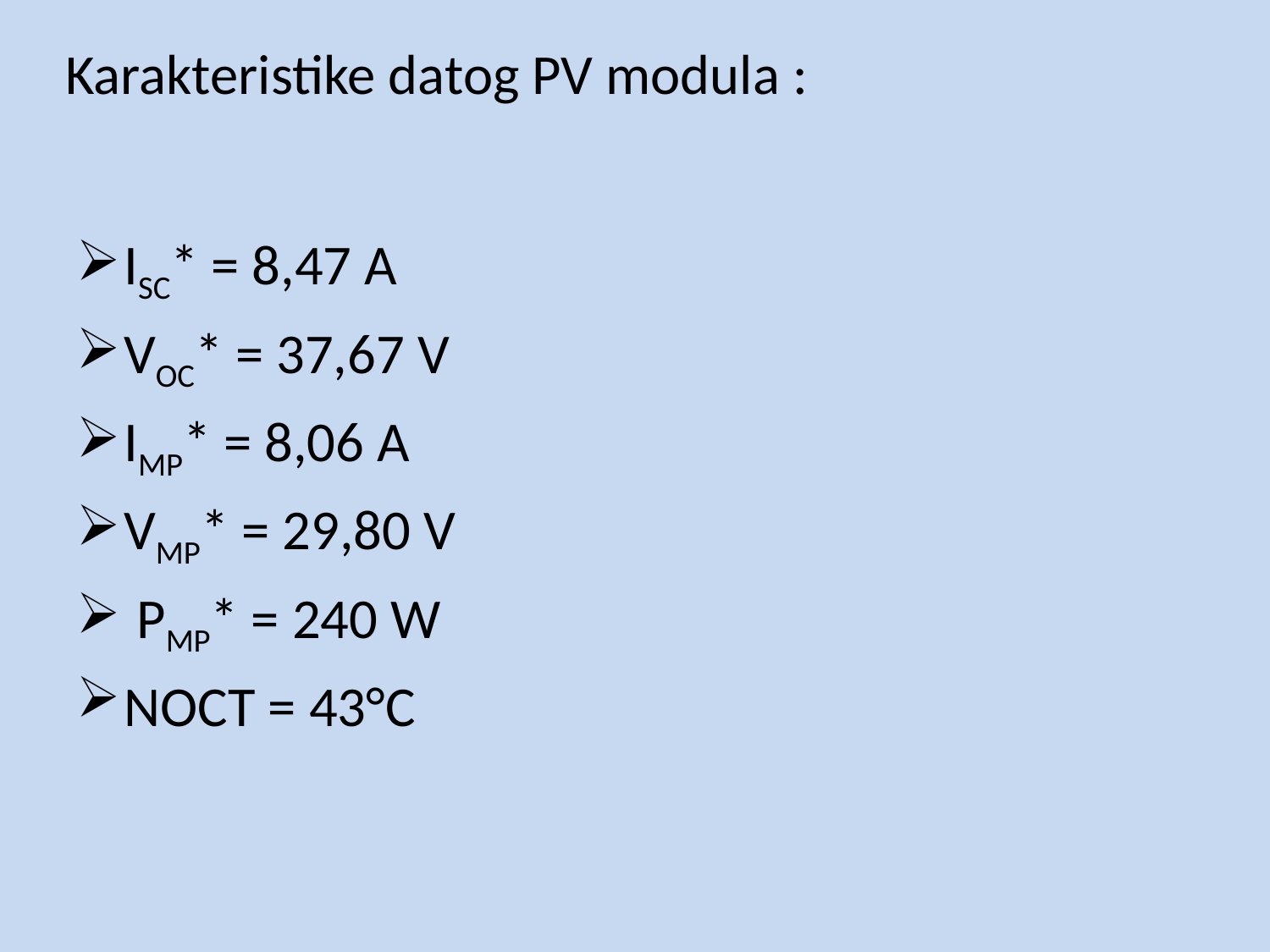

Karakteristike datog PV modula :
ISC* = 8,47 A
VOC* = 37,67 V
IMP* = 8,06 A
VMP* = 29,80 V
 PMP* = 240 W
NOCT = 43°C